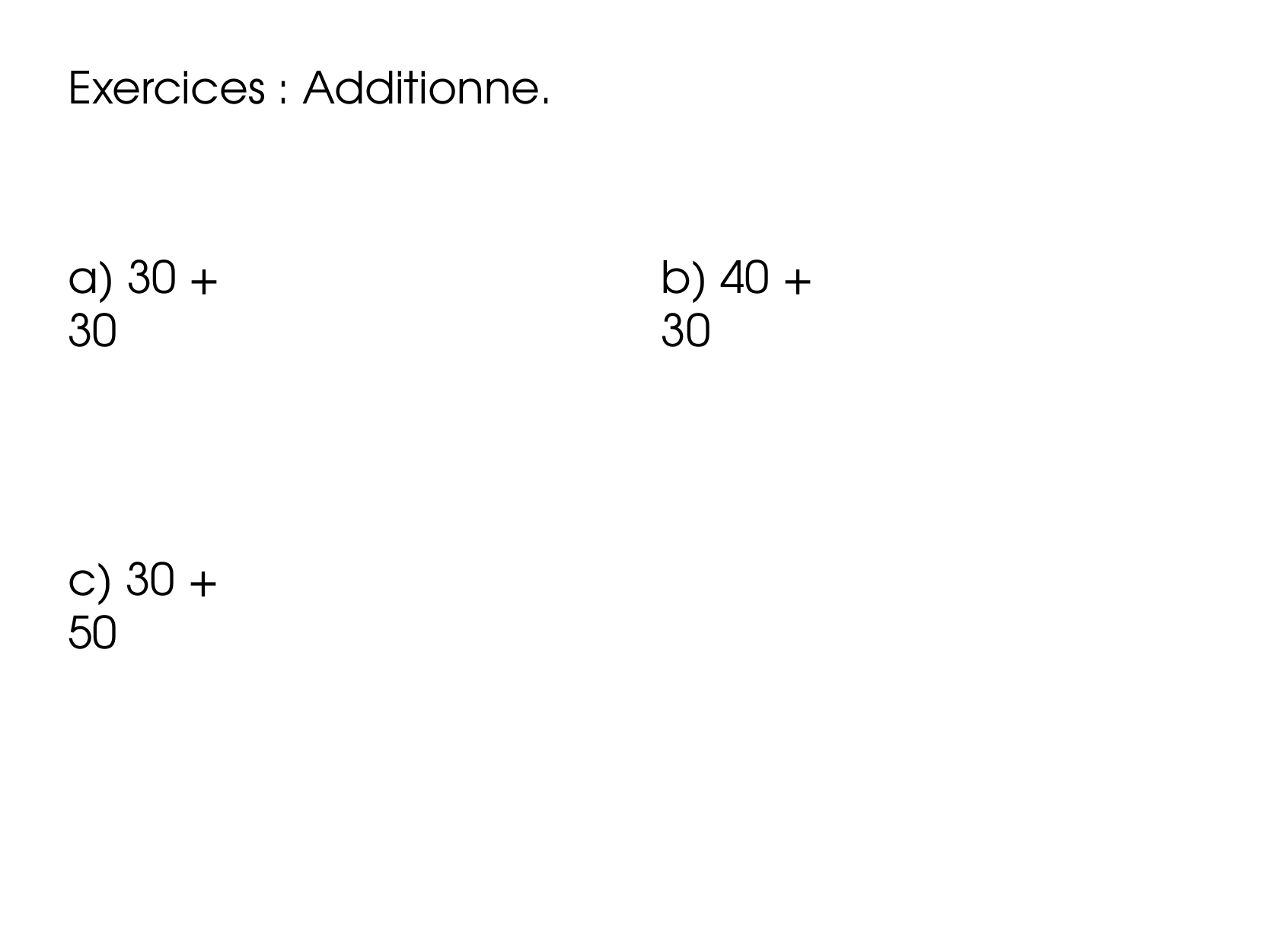

Exercices : Additionne.
a) 30 + 30
b) 40 + 30
c) 30 + 50